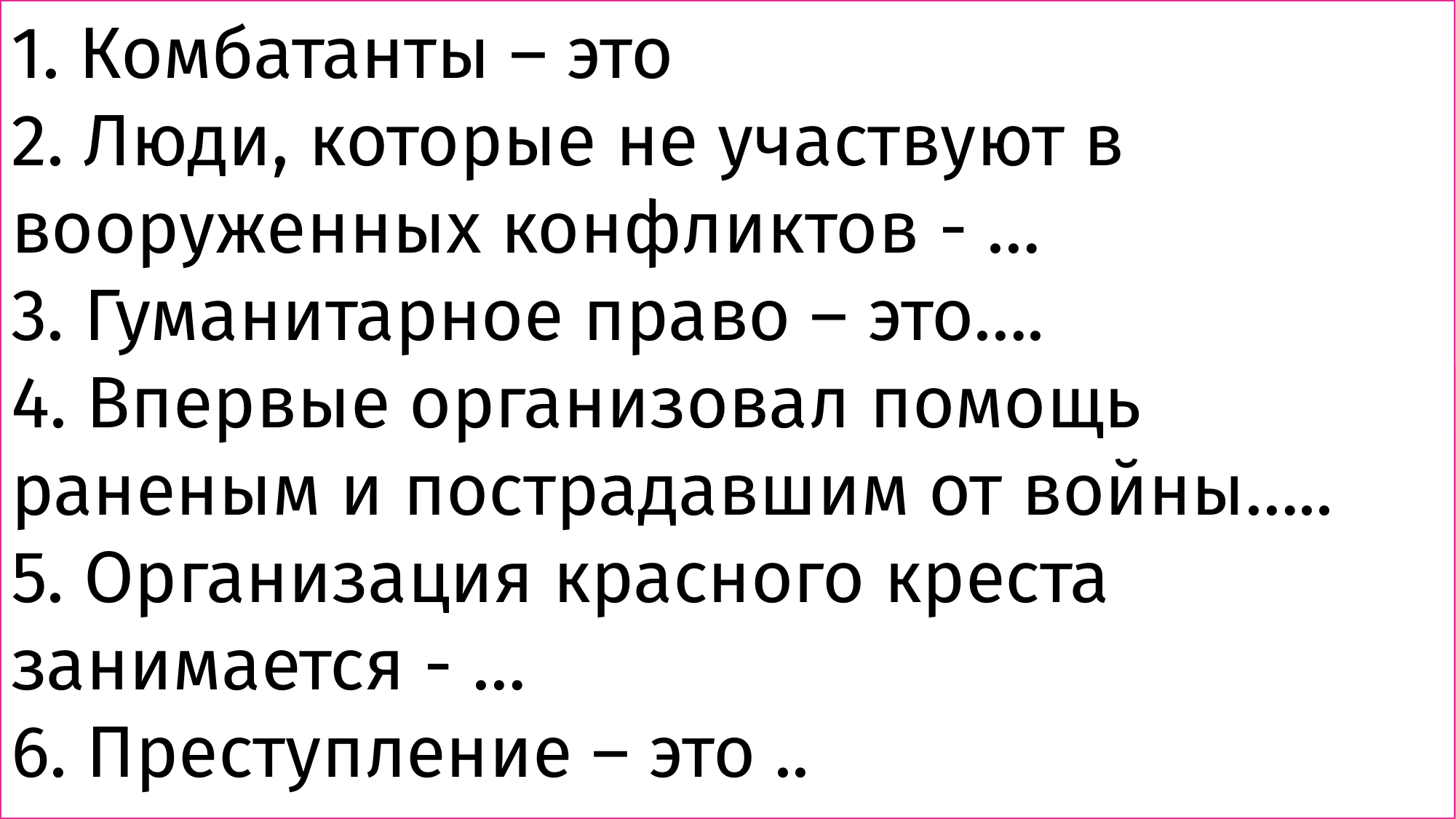

# 1. Комбатанты – это 2. Люди, которые не участвуют в вооруженных конфликтов - … 3. Гуманитарное право – это…. 4. Впервые организовал помощь раненым и пострадавшим от войны….. 5. Организация красного креста занимается - … 6. Преступление – это ..